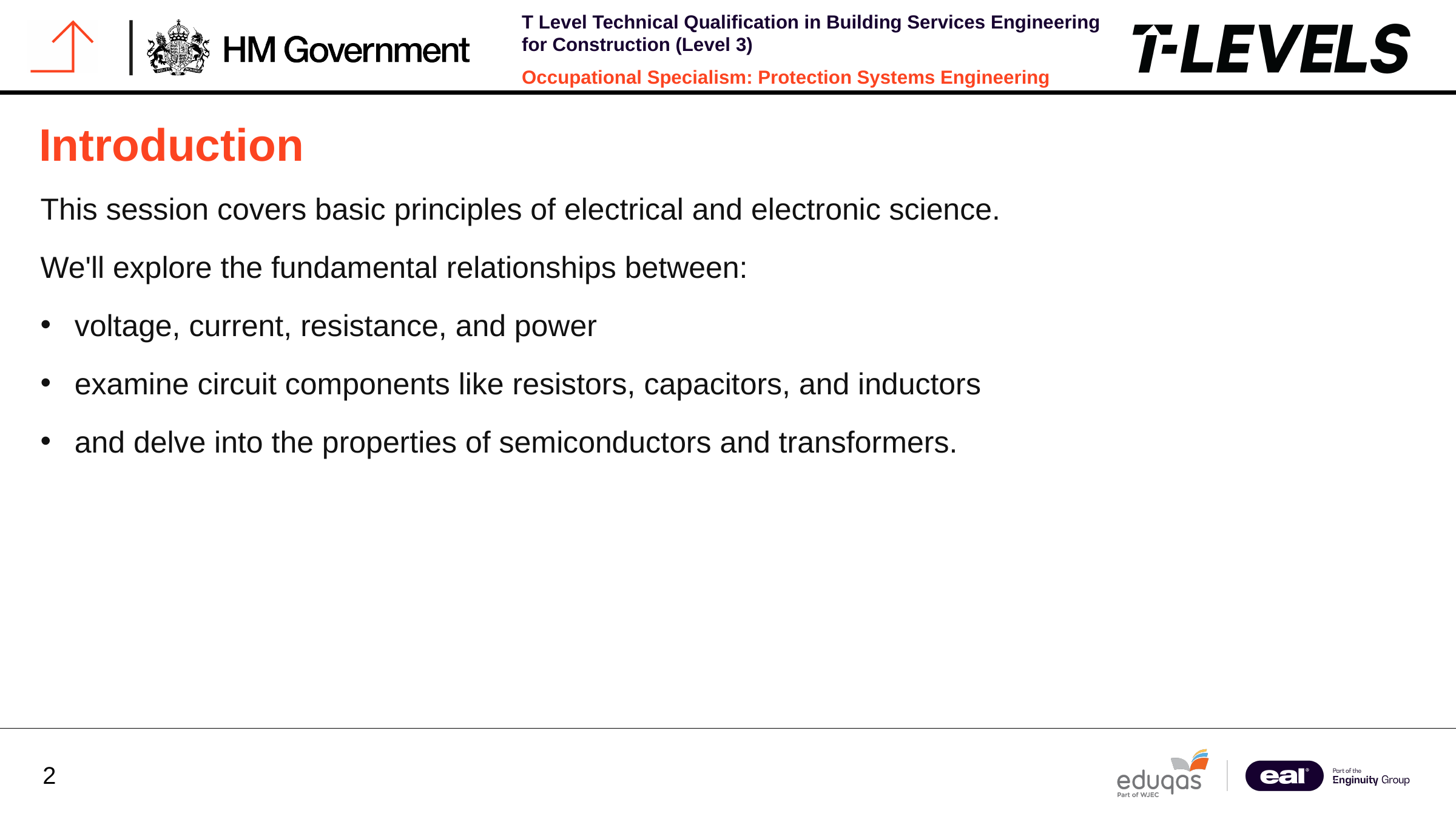

# Introduction
This session covers basic principles of electrical and electronic science.
We'll explore the fundamental relationships between:
voltage, current, resistance, and power
examine circuit components like resistors, capacitors, and inductors
and delve into the properties of semiconductors and transformers.